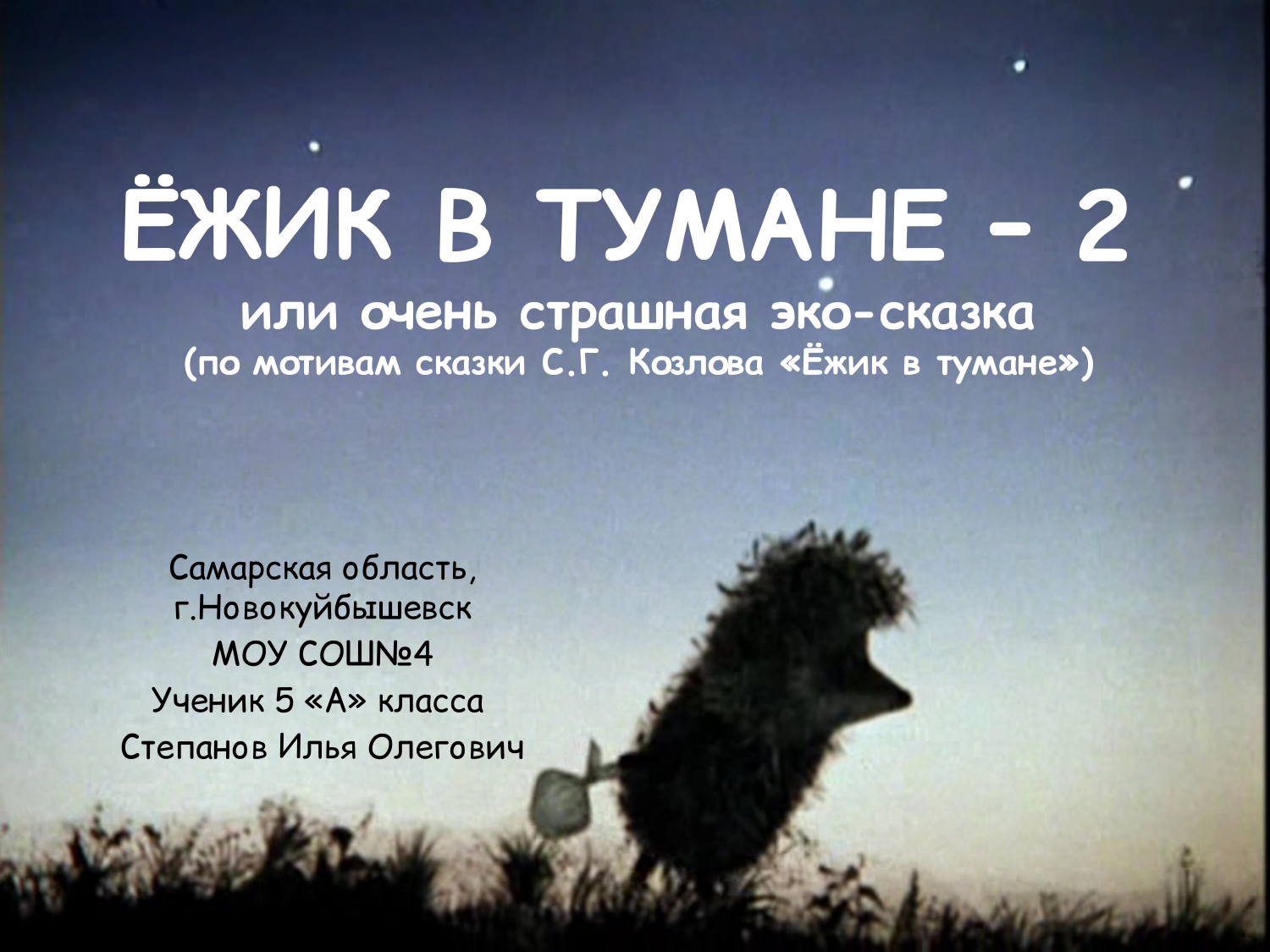

# ЁЖИК В ТУМАНЕ – 2 или очень страшная эко-сказка (по мотивам сказки С.Г. Козлова «Ёжик в тумане»)
Самарская область, г.Новокуйбышевск
МОУ СОШ№4
Ученик 5 «А» класса
Степанов Илья Олегович